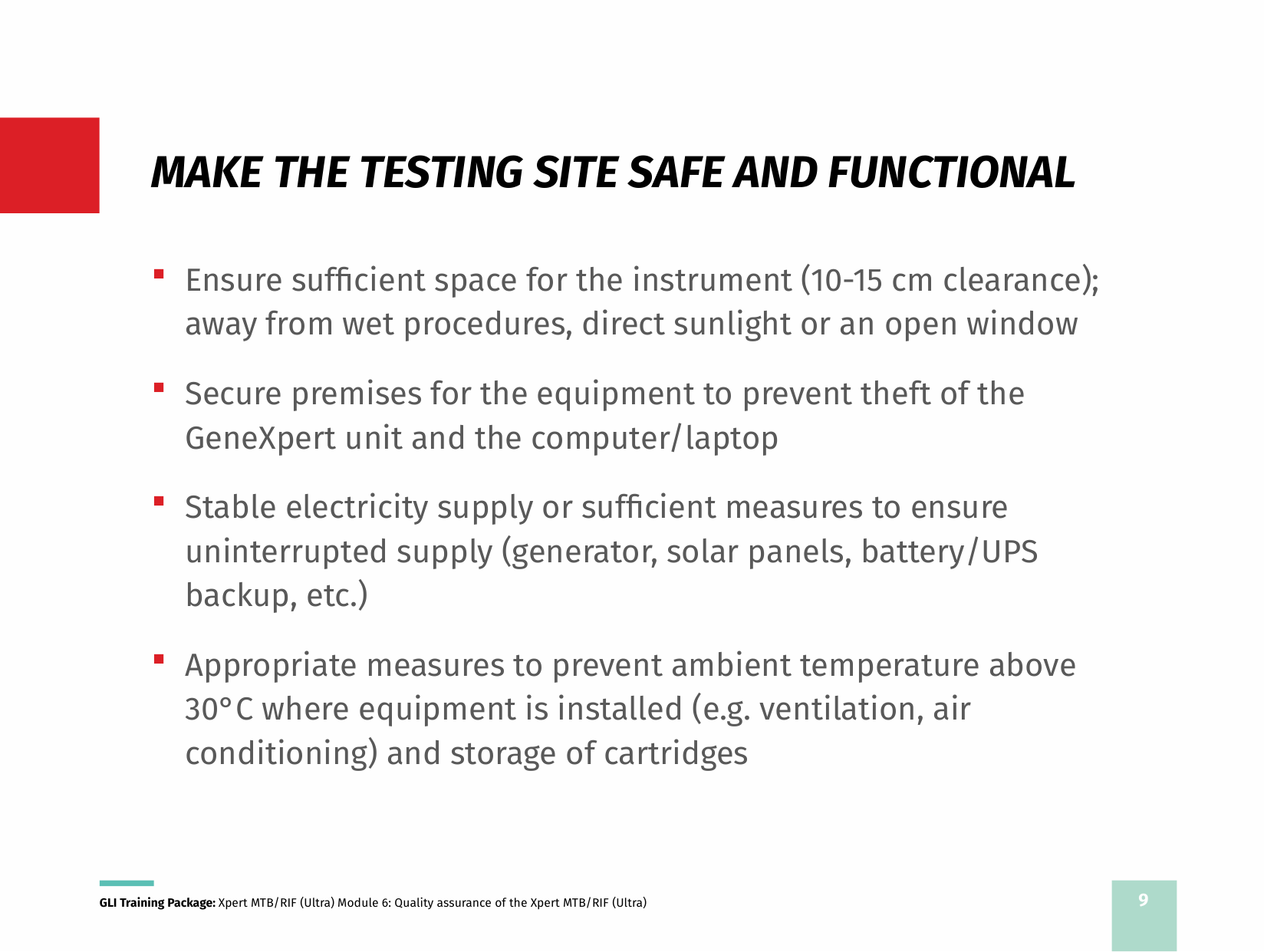

# MAKE THE TESTING SITE SAFE AND FUNCTIONAL
Ensure sufficient space for the instrument (10-15 cm clearance); away from wet procedures, direct sunlight or an open window
Secure premises for the equipment to prevent theft of the GeneXpert unit and the computer/laptop
Stable electricity supply or sufficient measures to ensure uninterrupted supply (generator, solar panels, battery/UPS backup, etc.)
Appropriate measures to prevent ambient temperature above 30°C where equipment is installed (e.g. ventilation, air conditioning) and storage of cartridges